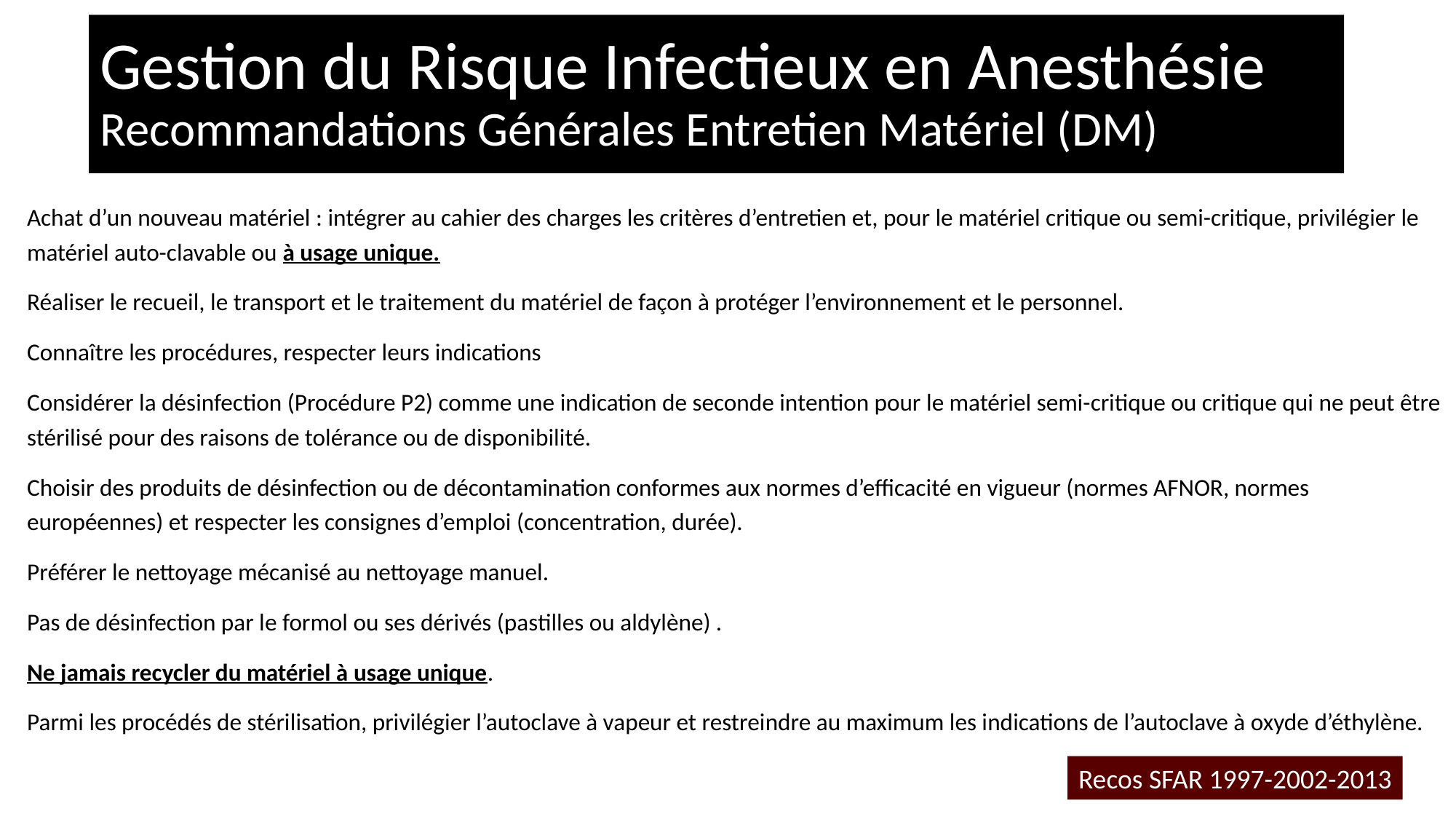

# Gestion du Risque Infectieux en Anesthésie Recommandations Générales Entretien Matériel (DM)
Achat d’un nouveau matériel : intégrer au cahier des charges les critères d’entretien et, pour le matériel critique ou semi-critique, privilégier le matériel auto-clavable ou à usage unique.
Réaliser le recueil, le transport et le traitement du matériel de façon à protéger l’environnement et le personnel.
Connaître les procédures, respecter leurs indications
Considérer la désinfection (Procédure P2) comme une indication de seconde intention pour le matériel semi-critique ou critique qui ne peut être stérilisé pour des raisons de tolérance ou de disponibilité.
Choisir des produits de désinfection ou de décontamination conformes aux normes d’efficacité en vigueur (normes AFNOR, normes européennes) et respecter les consignes d’emploi (concentration, durée).
Préférer le nettoyage mécanisé au nettoyage manuel.
Pas de désinfection par le formol ou ses dérivés (pastilles ou aldylène) .
Ne jamais recycler du matériel à usage unique.
Parmi les procédés de stérilisation, privilégier l’autoclave à vapeur et restreindre au maximum les indications de l’autoclave à oxyde d’éthylène.
Recos SFAR 1997-2002-2013